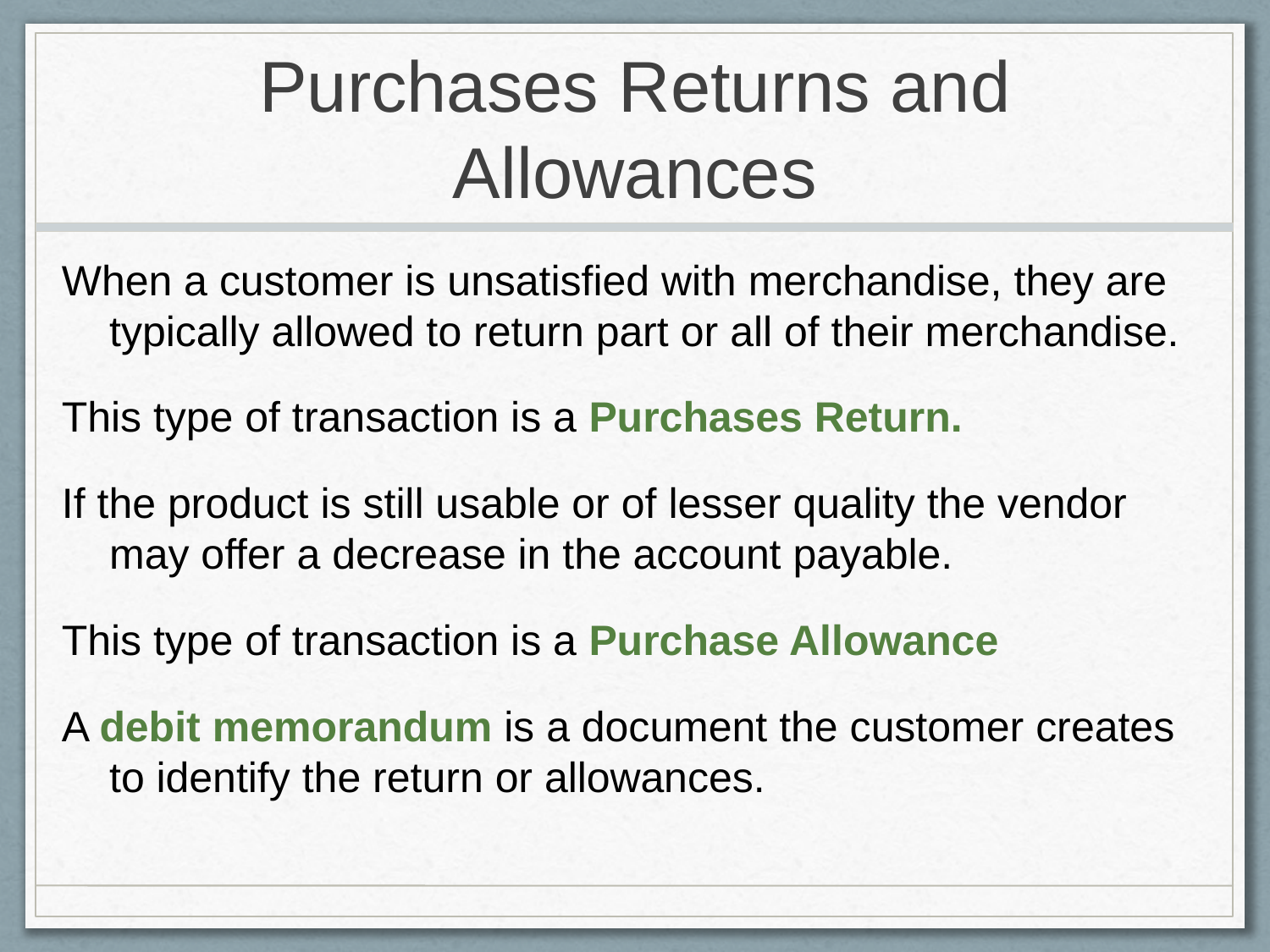

# Purchases Returns and Allowances
When a customer is unsatisfied with merchandise, they are typically allowed to return part or all of their merchandise.
This type of transaction is a Purchases Return.
If the product is still usable or of lesser quality the vendor may offer a decrease in the account payable.
This type of transaction is a Purchase Allowance
A debit memorandum is a document the customer creates to identify the return or allowances.